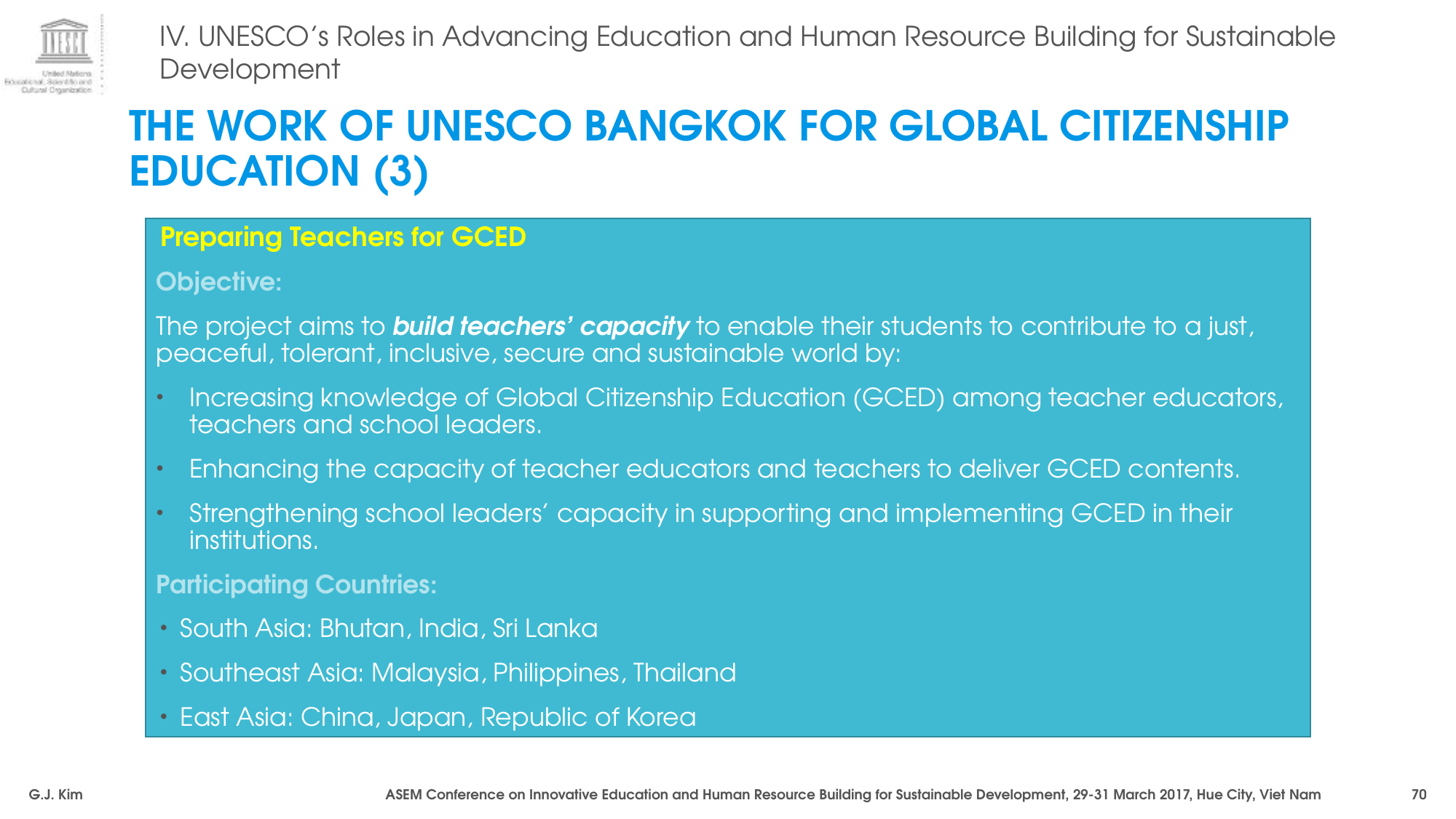

IV. UNESCO’s Roles in Advancing Education and Human Resource Building for Sustainable Development
The work of UNESCO Bangkok for global citizenship education (3)
Preparing Teachers for GCED
Objective:
The project aims to build teachers’ capacity to enable their students to contribute to a just, peaceful, tolerant, inclusive, secure and sustainable world by:
Increasing knowledge of Global Citizenship Education (GCED) among teacher educators, teachers and school leaders.
Enhancing the capacity of teacher educators and teachers to deliver GCED contents.
Strengthening school leaders’ capacity in supporting and implementing GCED in their institutions.
Participating Countries:
South Asia: Bhutan, India, Sri Lanka
Southeast Asia: Malaysia, Philippines, Thailand
East Asia: China, Japan, Republic of Korea

G.J. Kim                                                                               ASEM Conference on Innovative Education and Human Resource Building for Sustainable Development, 29-31 March 2017, Hue City, Viet Nam
70